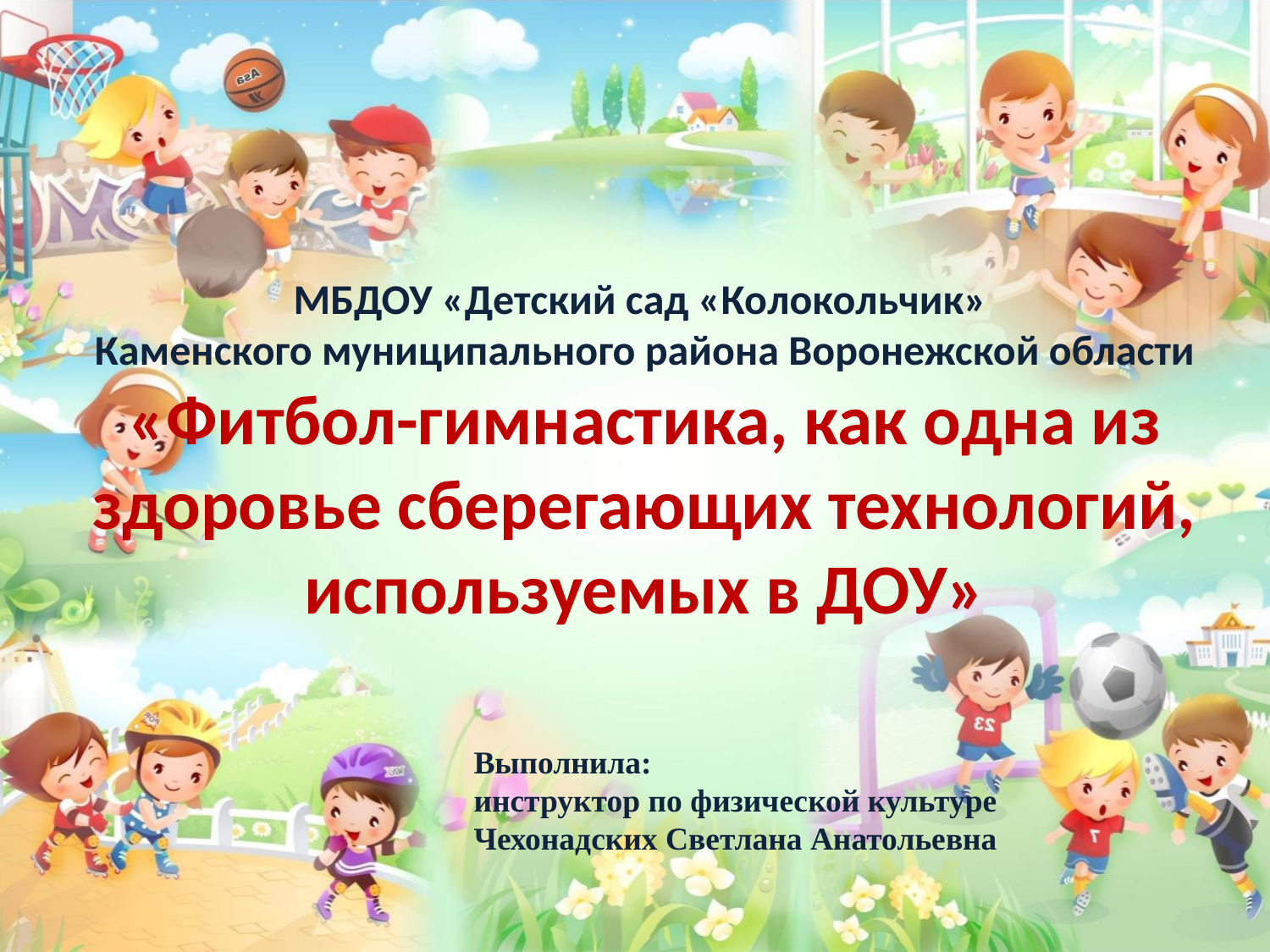

МБДОУ «Детский сад «Колокольчик»
Каменского муниципального района Воронежской области
«Фитбол-гимнастика, как одна из здоровье сберегающих технологий, используемых в ДОУ»
Выполнила:
инструктор по физической культуре
Чехонадских Светлана Анатольевна